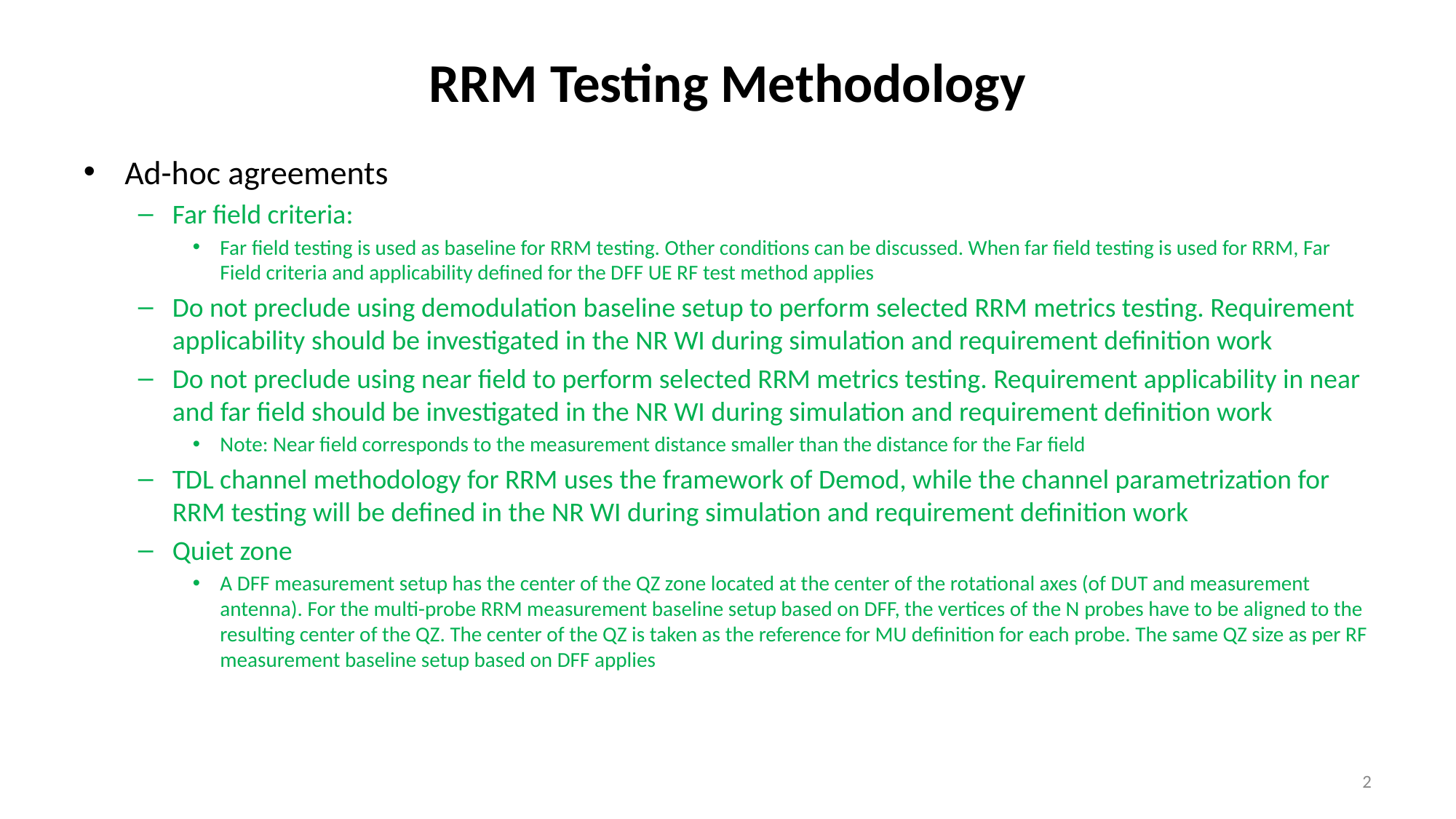

# RRM Testing Methodology
Ad-hoc agreements
Far field criteria:
Far field testing is used as baseline for RRM testing. Other conditions can be discussed. When far field testing is used for RRM, Far Field criteria and applicability defined for the DFF UE RF test method applies
Do not preclude using demodulation baseline setup to perform selected RRM metrics testing. Requirement applicability should be investigated in the NR WI during simulation and requirement definition work
Do not preclude using near field to perform selected RRM metrics testing. Requirement applicability in near and far field should be investigated in the NR WI during simulation and requirement definition work
Note: Near field corresponds to the measurement distance smaller than the distance for the Far field
TDL channel methodology for RRM uses the framework of Demod, while the channel parametrization for RRM testing will be defined in the NR WI during simulation and requirement definition work
Quiet zone
A DFF measurement setup has the center of the QZ zone located at the center of the rotational axes (of DUT and measurement antenna). For the multi-probe RRM measurement baseline setup based on DFF, the vertices of the N probes have to be aligned to the resulting center of the QZ. The center of the QZ is taken as the reference for MU definition for each probe. The same QZ size as per RF measurement baseline setup based on DFF applies

2